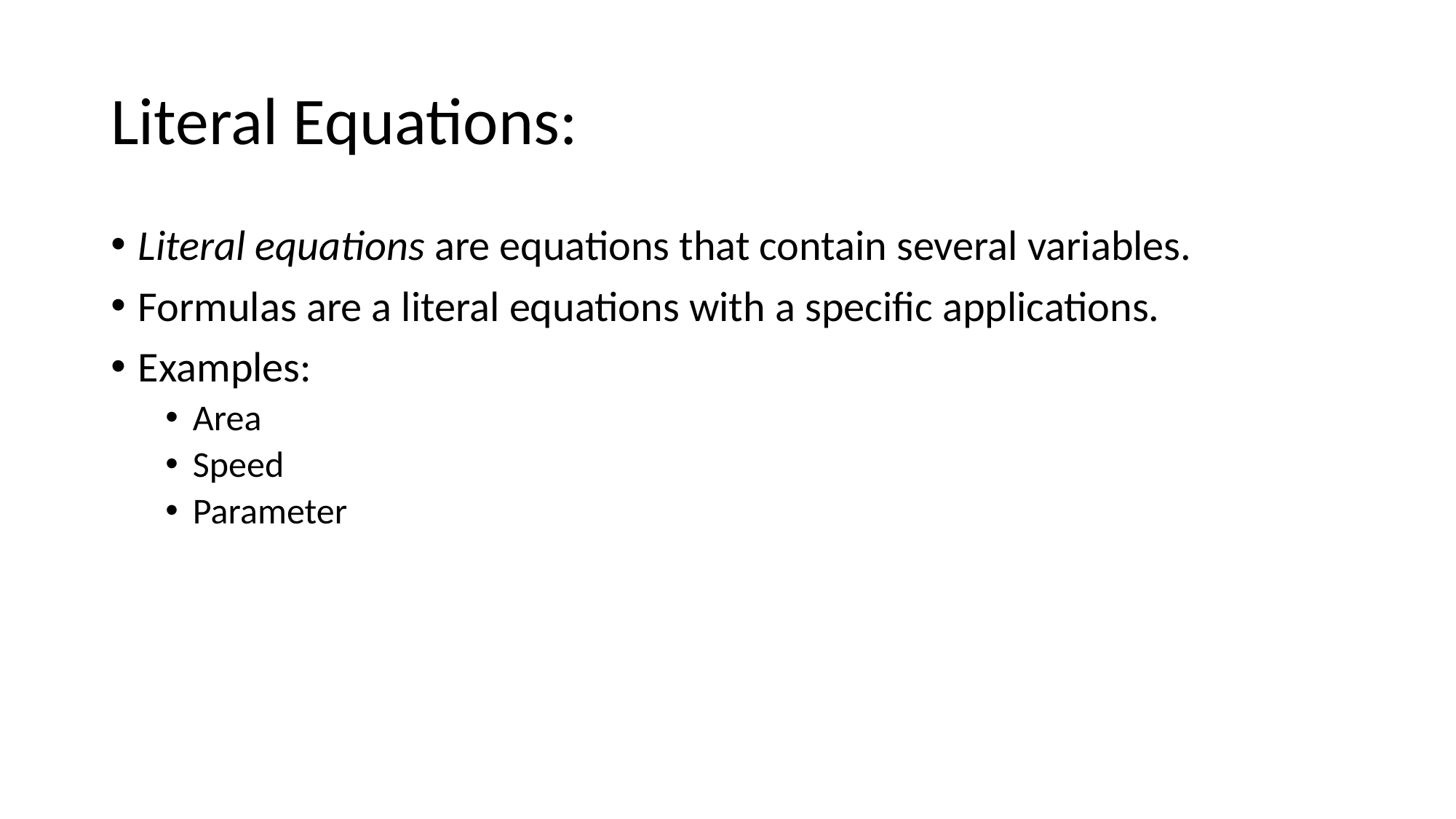

# Literal Equations:
Literal equations are equations that contain several variables.
Formulas are a literal equations with a specific applications.
Examples:
Area
Speed
Parameter